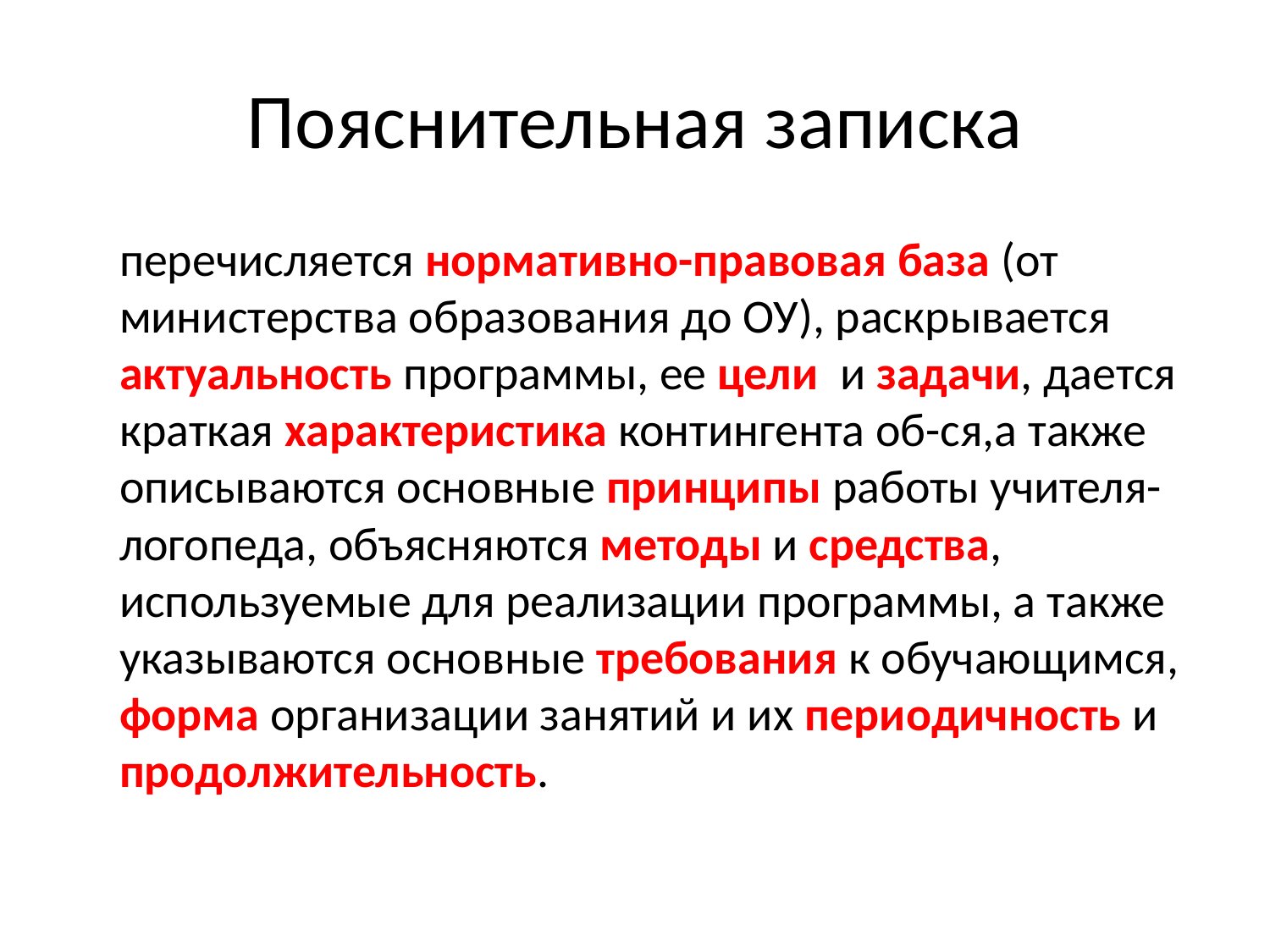

# Пояснительная записка
    перечисляется нормативно-правовая база (от министерства образования до ОУ), раскрывается актуальность программы, ее цели  и задачи, дается краткая характеристика контингента об-ся,а также описываются основные принципы работы учителя-логопеда, объясняются методы и средства, используемые для реализации программы, а также указываются основные требования к обучающимся, форма организации занятий и их периодичность и продолжительность.